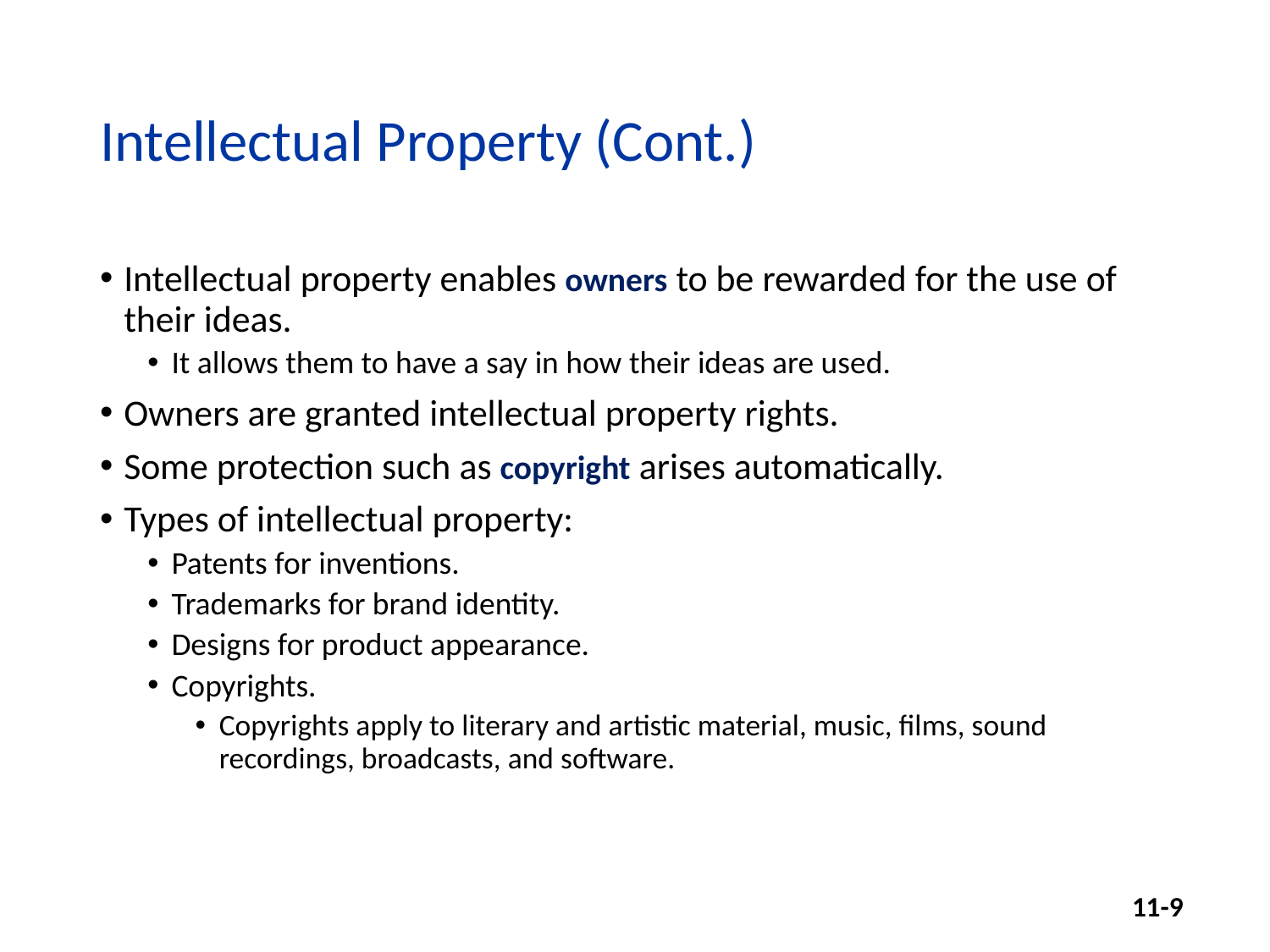

# Intellectual Property (Cont.)
Intellectual property enables owners to be rewarded for the use of their ideas.
It allows them to have a say in how their ideas are used.
Owners are granted intellectual property rights.
Some protection such as copyright arises automatically.
Types of intellectual property:
Patents for inventions.
Trademarks for brand identity.
Designs for product appearance.
Copyrights.
Copyrights apply to literary and artistic material, music, films, sound recordings, broadcasts, and software.